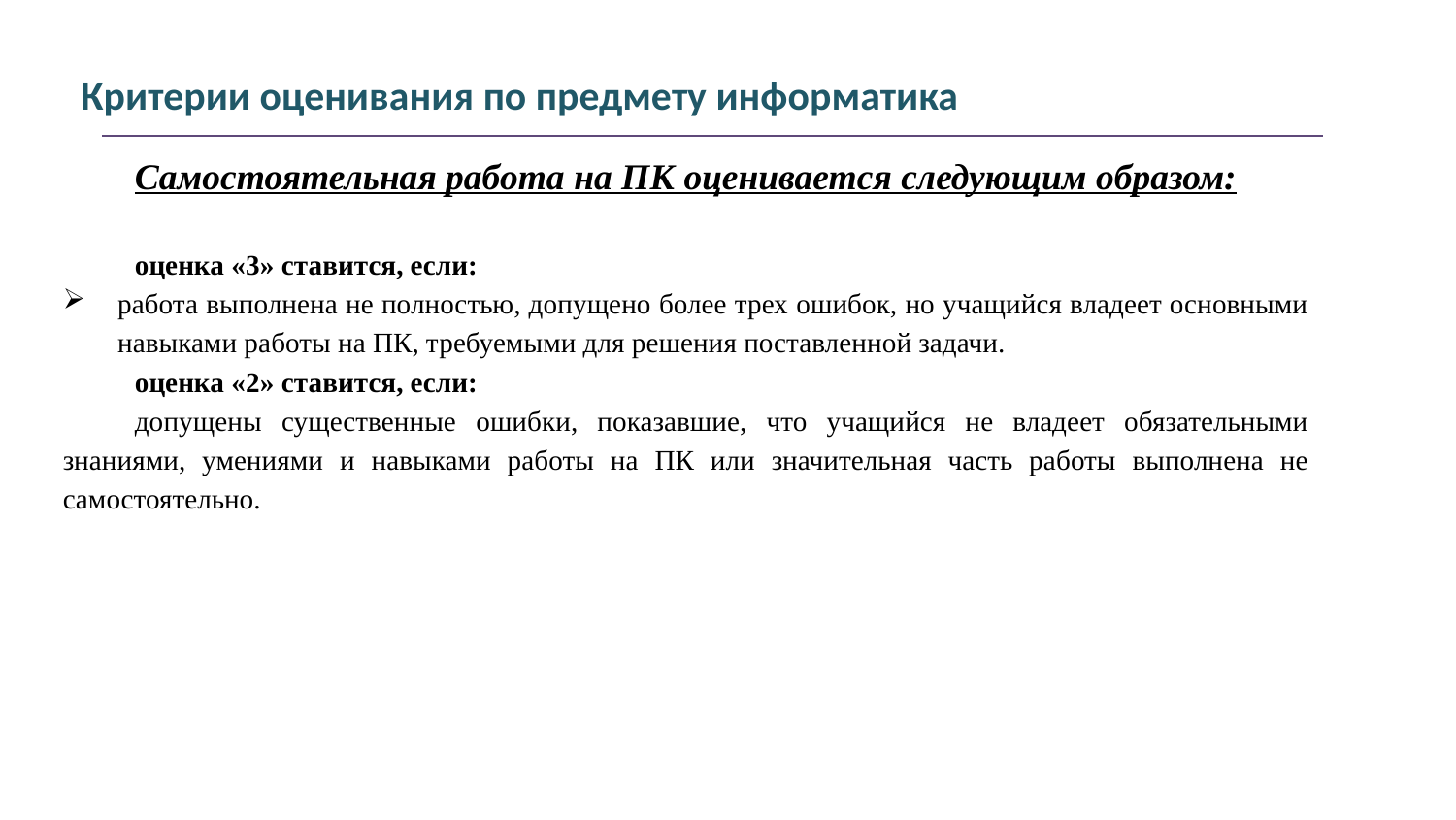

# Критерии оценивания по предмету информатика

Самостоятельная работа на ПК оценивается следующим образом:

оценка «3» ставится, если:
работа выполнена не полностью, допущено более трех ошибок, но учащийся владеет основными навыками работы на ПК, требуемыми для решения поставленной задачи.
оценка «2» ставится, если:
допущены существенные ошибки, показавшие, что учащийся не владеет обязательными знаниями, умениями и навыками работы на ПК или значительная часть работы выполнена не самостоятельно.